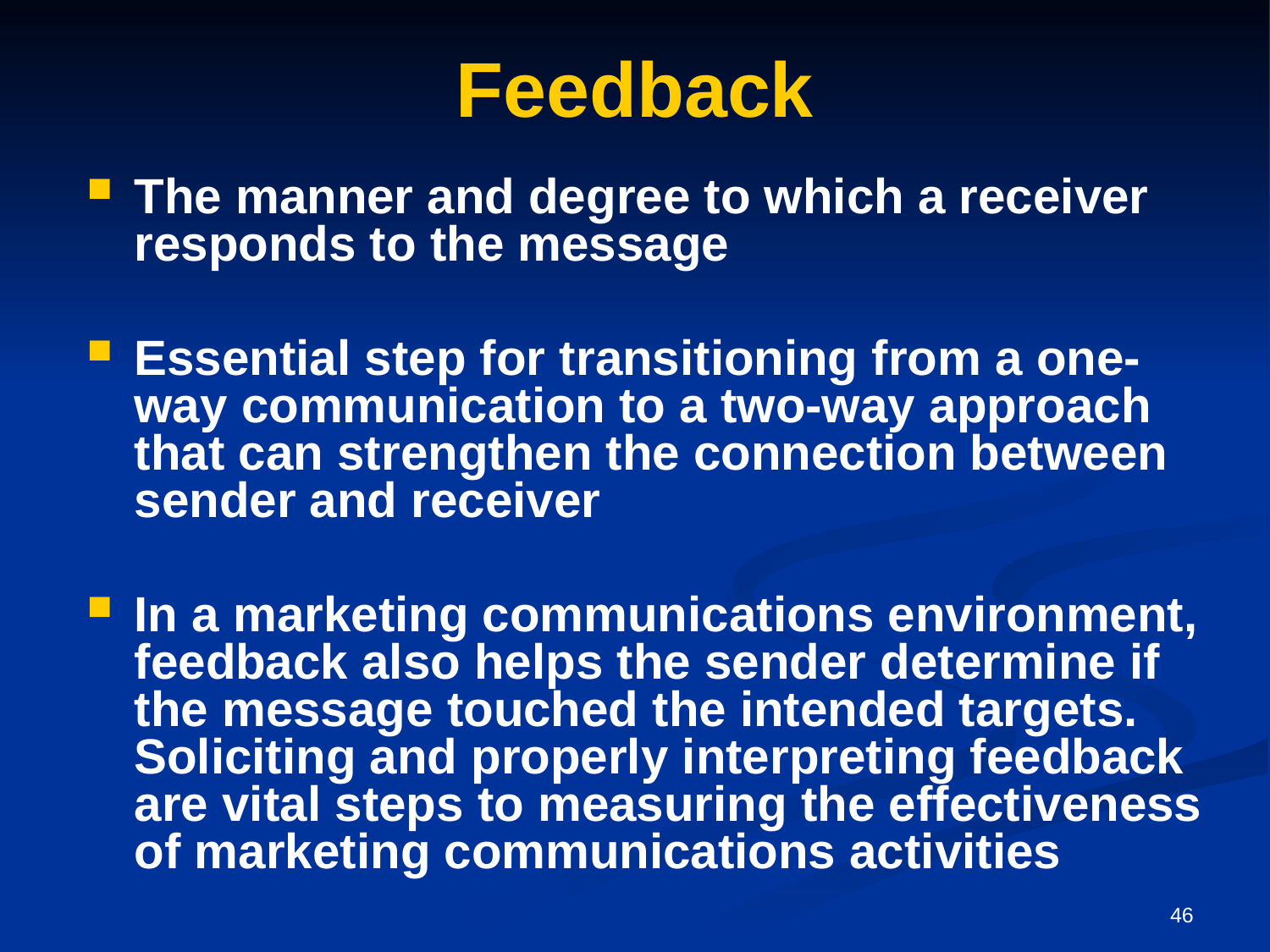

# Feedback
The manner and degree to which a receiver responds to the message

Essential step for transitioning from a one-way communication to a two-way approach that can strengthen the connection between sender and receiver

In a marketing communications environment, feedback also helps the sender determine if the message touched the intended targets.  Soliciting and properly interpreting feedback are vital steps to measuring the effectiveness of marketing communications activities
46